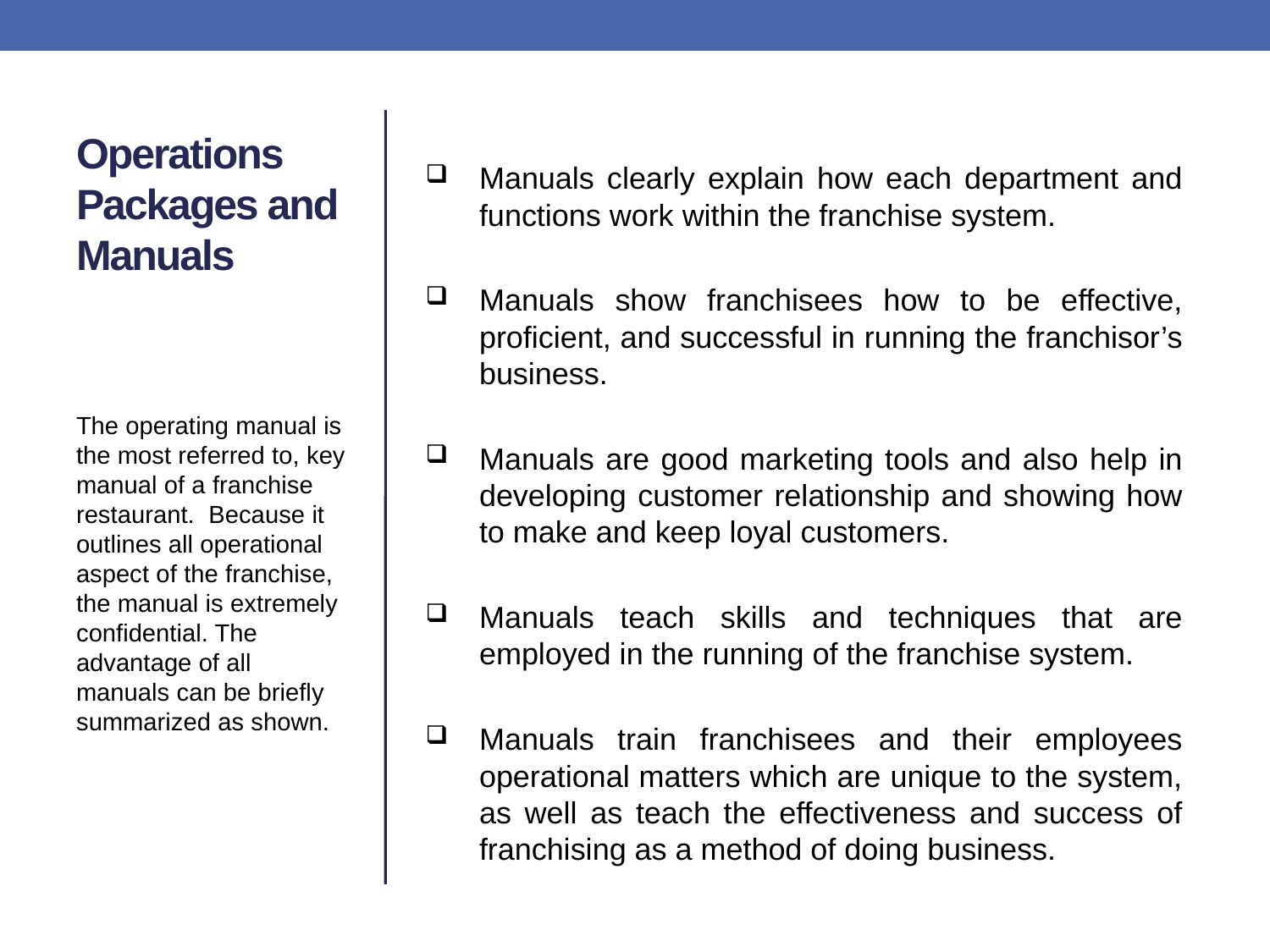

# Operations Packages and Manuals

Manuals clearly explain how each department and functions work within the franchise system.

Manuals show franchisees how to be effective, proficient, and successful in running the franchisor’s business.

Manuals are good marketing tools and also help in developing customer relationship and showing how to make and keep loyal customers.

Manuals teach skills and techniques that are employed in the running of the franchise system.

Manuals train franchisees and their employees operational matters which are unique to the system, as well as teach the effectiveness and success of franchising as a method of doing business.
The operating manual is the most referred to, key manual of a franchise restaurant.  Because it outlines all operational aspect of the franchise, the manual is extremely confidential. The advantage of all manuals can be briefly summarized as shown.